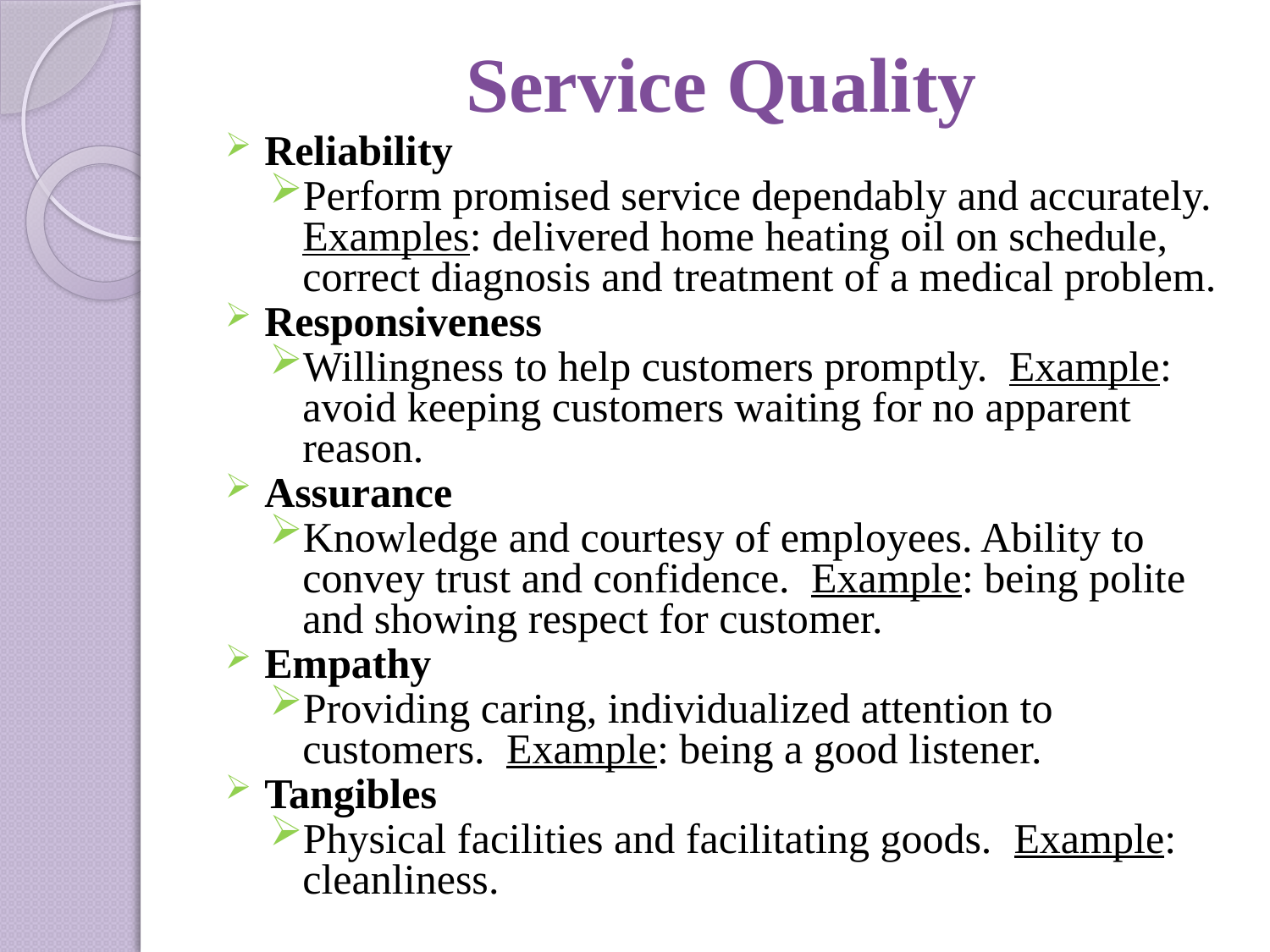

# Service Quality
Reliability
Perform promised service dependably and accurately.  Examples: delivered home heating oil on schedule, correct diagnosis and treatment of a medical problem.
Responsiveness
Willingness to help customers promptly.  Example: avoid keeping customers waiting for no apparent reason.
Assurance
Knowledge and courtesy of employees. Ability to convey trust and confidence.  Example: being polite and showing respect for customer.
Empathy
Providing caring, individualized attention to customers.  Example: being a good listener.
Tangibles
Physical facilities and facilitating goods.  Example: cleanliness.